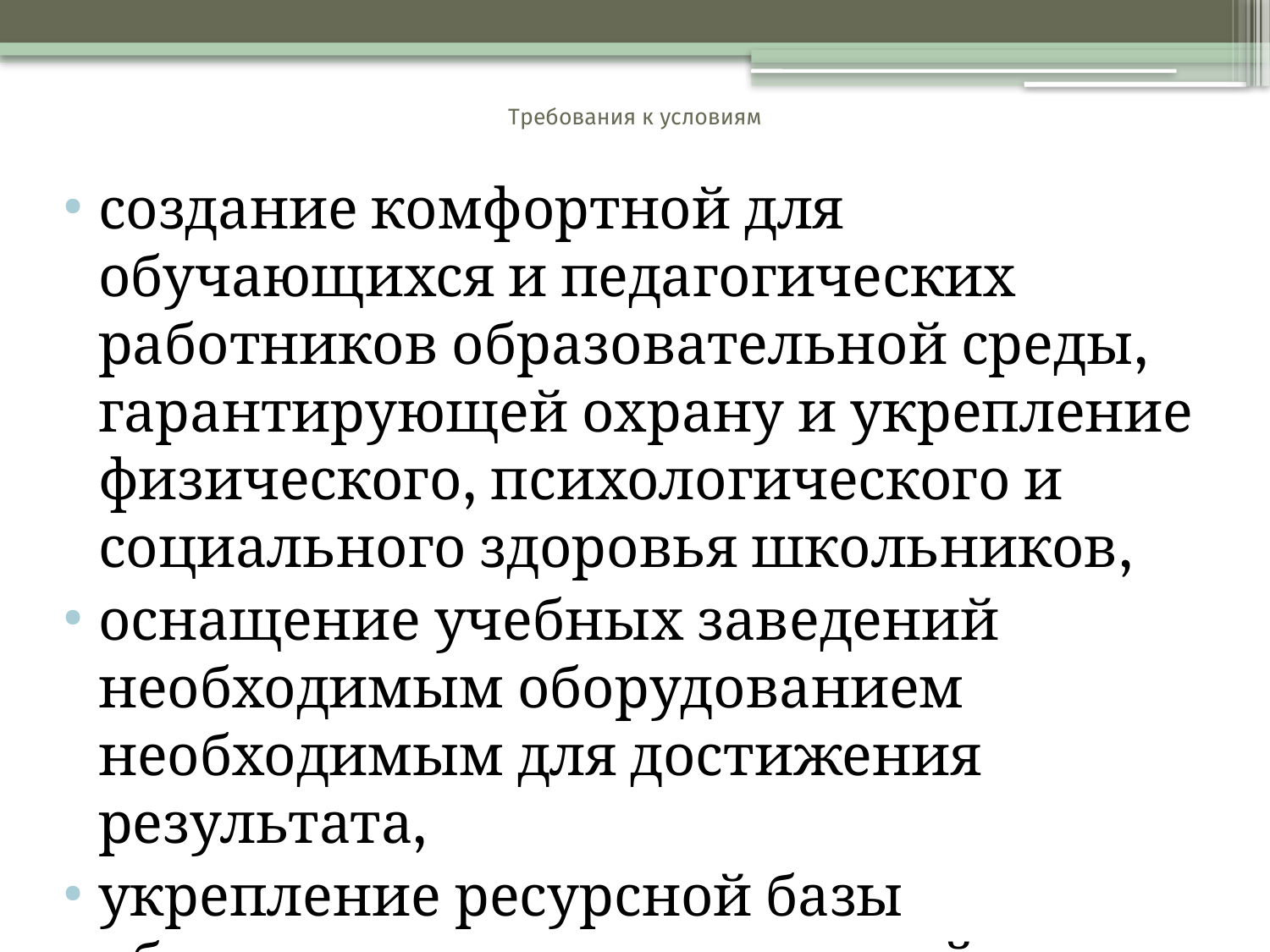

# Требования к условиям
создание комфортной для обучающихся и педагогических работников образовательной среды, гарантирующей охрану и укрепление физического, психологического и социального здоровья школьников,
оснащение учебных заведений необходимым оборудованием необходимым для достижения результата,
укрепление ресурсной базы образовательных учреждений